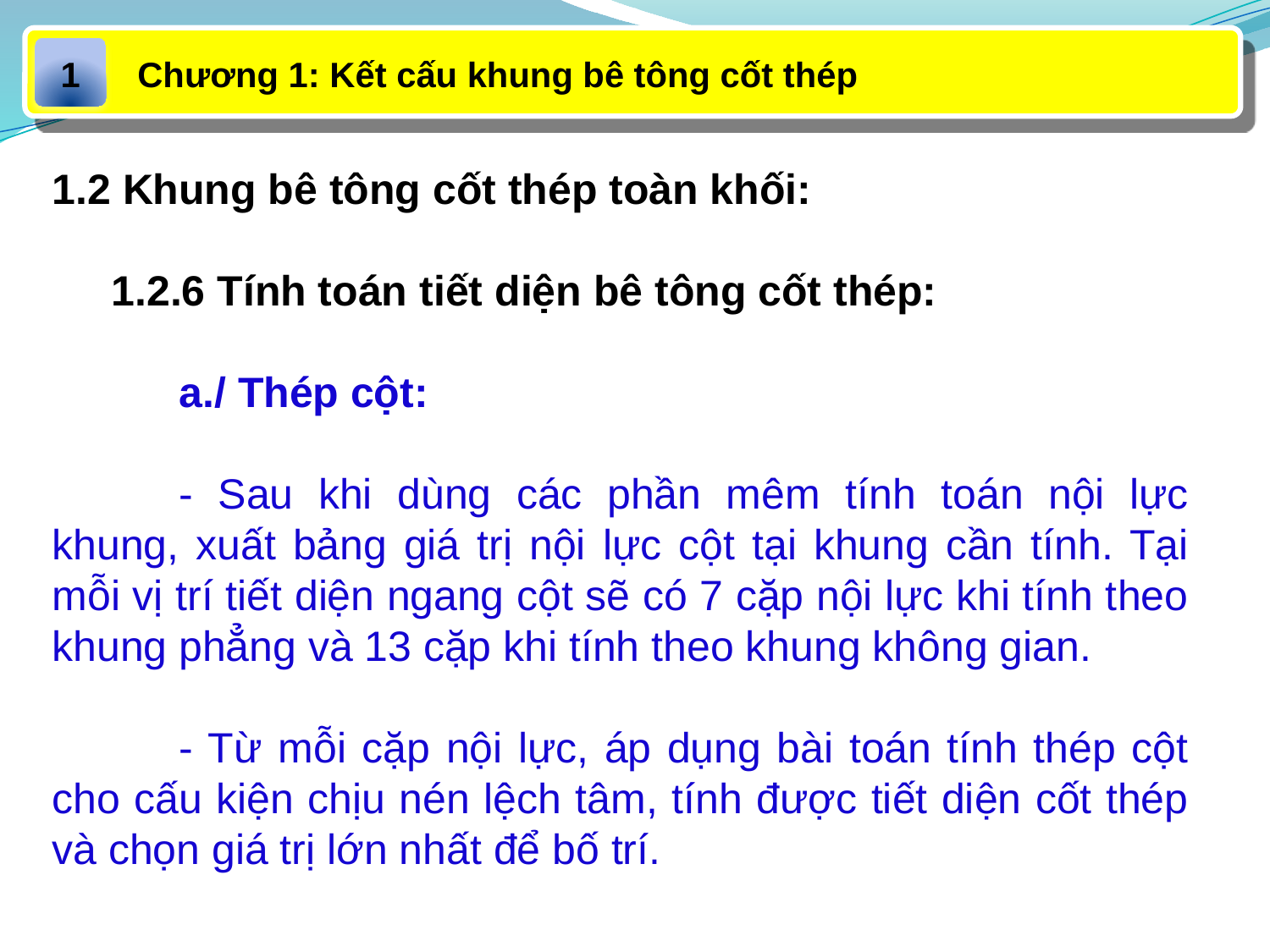

Chương 1: Kết cấu khung bê tông cốt thép

1

1.2 Khung bê tông cốt thép toàn khối:

     1.2.6 Tính toán tiết diện bê tông cốt thép:

	a./ Thép cột:

	- Sau khi dùng các phần mêm tính toán nội lực khung, xuất bảng giá trị nội lực cột tại khung cần tính. Tại mỗi vị trí tiết diện ngang cột sẽ có 7 cặp nội lực khi tính theo khung phẳng và 13 cặp khi tính theo khung không gian.

	- Từ mỗi cặp nội lực, áp dụng bài toán tính thép cột cho cấu kiện chịu nén lệch tâm, tính được tiết diện cốt thép và chọn giá trị lớn nhất để bố trí.